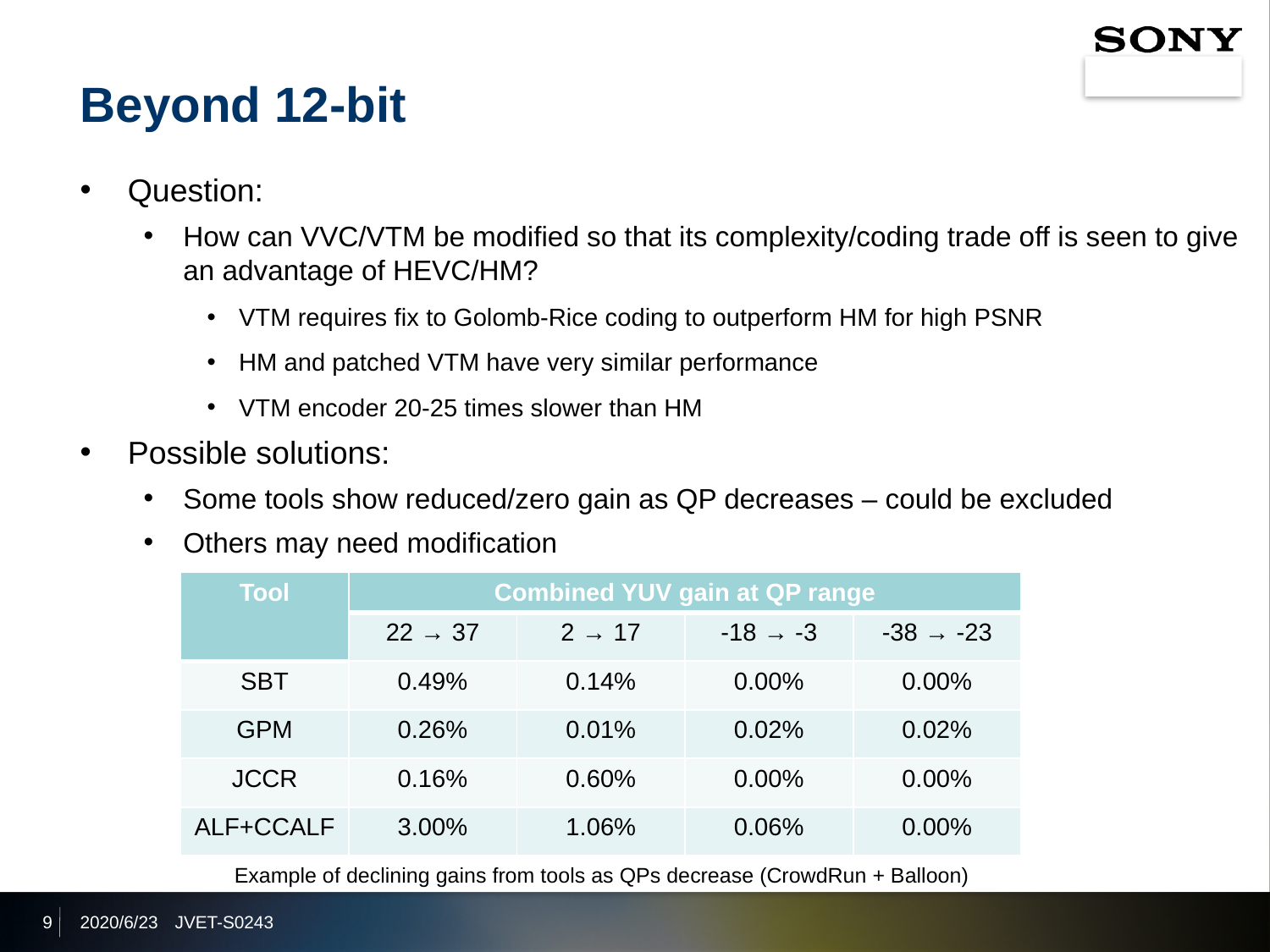

# Beyond 12-bit
Question:
How can VVC/VTM be modified so that its complexity/coding trade off is seen to give an advantage of HEVC/HM?
VTM requires fix to Golomb-Rice coding to outperform HM for high PSNR
HM and patched VTM have very similar performance
VTM encoder 20-25 times slower than HM
Possible solutions:
Some tools show reduced/zero gain as QP decreases – could be excluded
Others may need modification
| Tool | Combined YUV gain at QP range |  |  |  |
| --- | --- | --- | --- | --- |
|  | 22 → 37 | 2 → 17 | -18 → -3 | -38 → -23 |
| SBT | 0.49% | 0.14% | 0.00% | 0.00% |
| GPM | 0.26% | 0.01% | 0.02% | 0.02% |
| JCCR | 0.16% | 0.60% | 0.00% | 0.00% |
| ALF+CCALF | 3.00% | 1.06% | 0.06% | 0.00% |
Example of declining gains from tools as QPs decrease (CrowdRun + Balloon)
9
2020/6/23
JVET-S0243